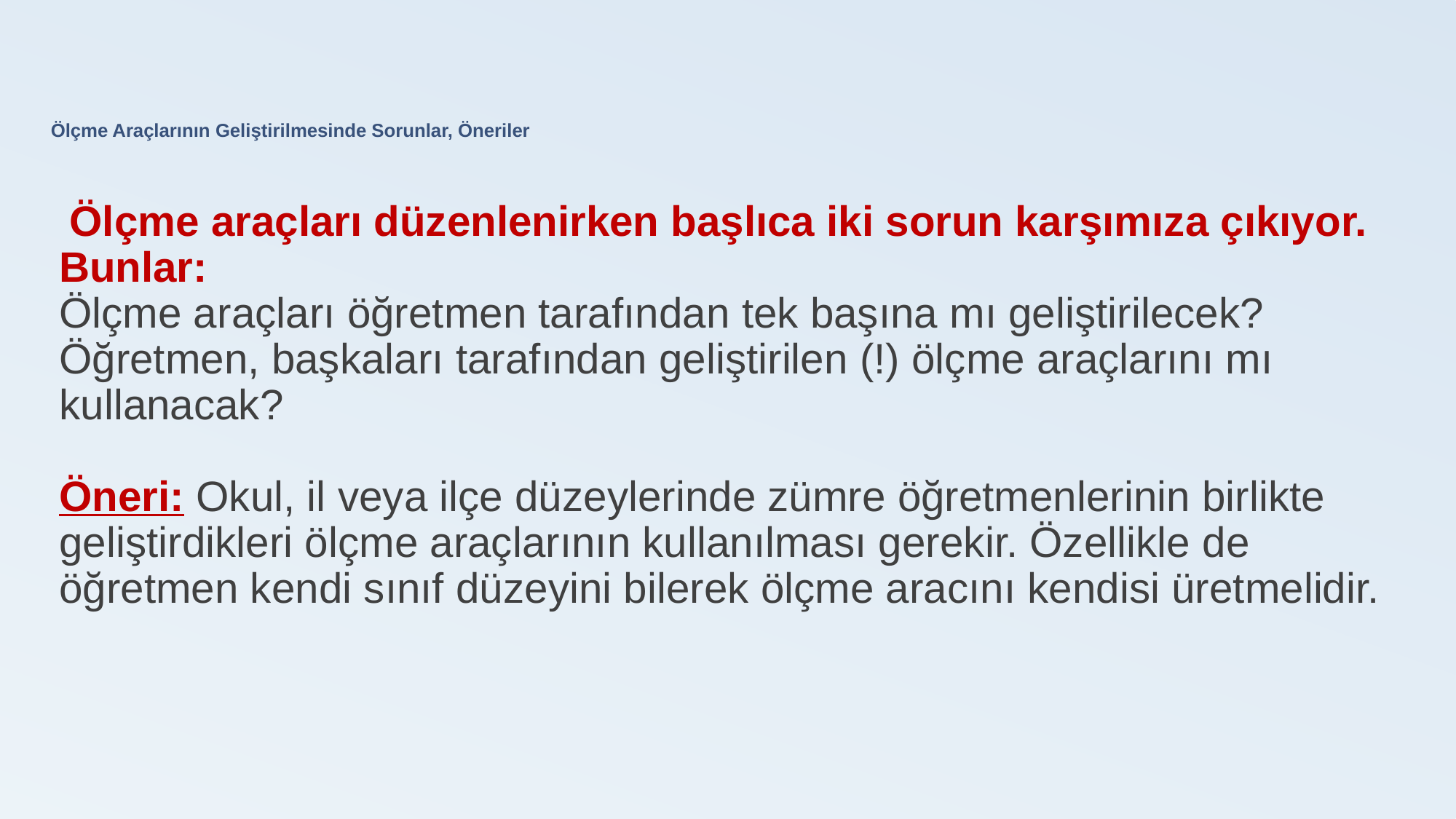

# Ölçme Araçlarının Geliştirilmesinde Sorunlar, Öneriler
 Ölçme araçları düzenlenirken başlıca iki sorun karşımıza çıkıyor. Bunlar:
Ölçme araçları öğretmen tarafından tek başına mı geliştirilecek?
Öğretmen, başkaları tarafından geliştirilen (!) ölçme araçlarını mı kullanacak?

Öneri: Okul, il veya ilçe düzeylerinde zümre öğretmenlerinin birlikte geliştirdikleri ölçme araçlarının kullanılması gerekir. Özellikle de öğretmen kendi sınıf düzeyini bilerek ölçme aracını kendisi üretmelidir.